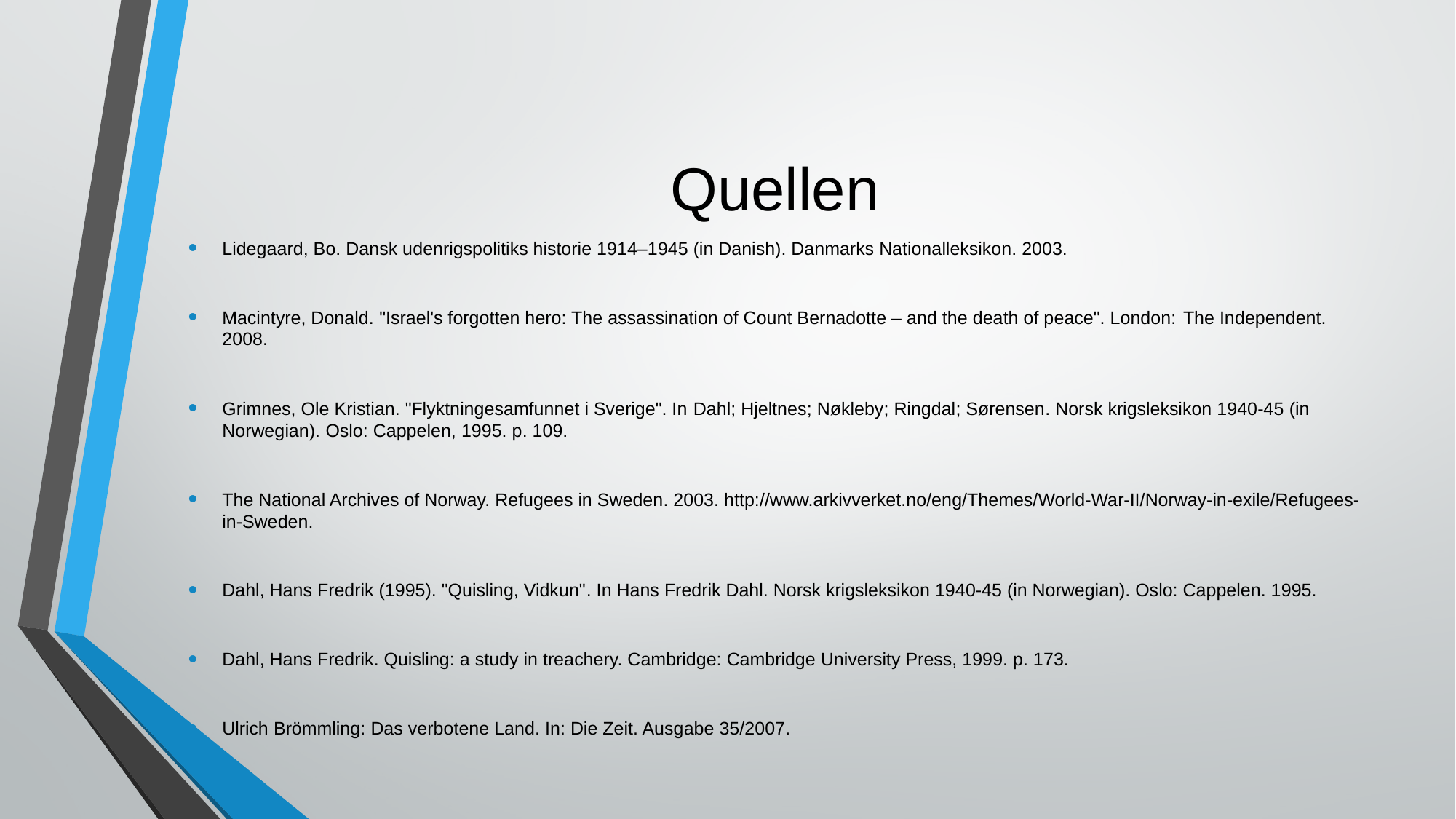

# Quellen
Lidegaard, Bo. Dansk udenrigspolitiks historie 1914–1945 (in Danish). Danmarks Nationalleksikon. 2003.

Macintyre, Donald. "Israel's forgotten hero: The assassination of Count Bernadotte – and the death of peace". London: The Independent. 2008.

Grimnes, Ole Kristian. "Flyktningesamfunnet i Sverige". In Dahl; Hjeltnes; Nøkleby; Ringdal; Sørensen. Norsk krigsleksikon 1940-45 (in Norwegian). Oslo: Cappelen, 1995. p. 109.

The National Archives of Norway. Refugees in Sweden. 2003. http://www.arkivverket.no/eng/Themes/World-War-II/Norway-in-exile/Refugees-in-Sweden.

Dahl, Hans Fredrik (1995). "Quisling, Vidkun". In Hans Fredrik Dahl. Norsk krigsleksikon 1940-45 (in Norwegian). Oslo: Cappelen. 1995.

Dahl, Hans Fredrik. Quisling: a study in treachery. Cambridge: Cambridge University Press, 1999. p. 173.

Ulrich Brömmling: Das verbotene Land. In: Die Zeit. Ausgabe 35/2007.